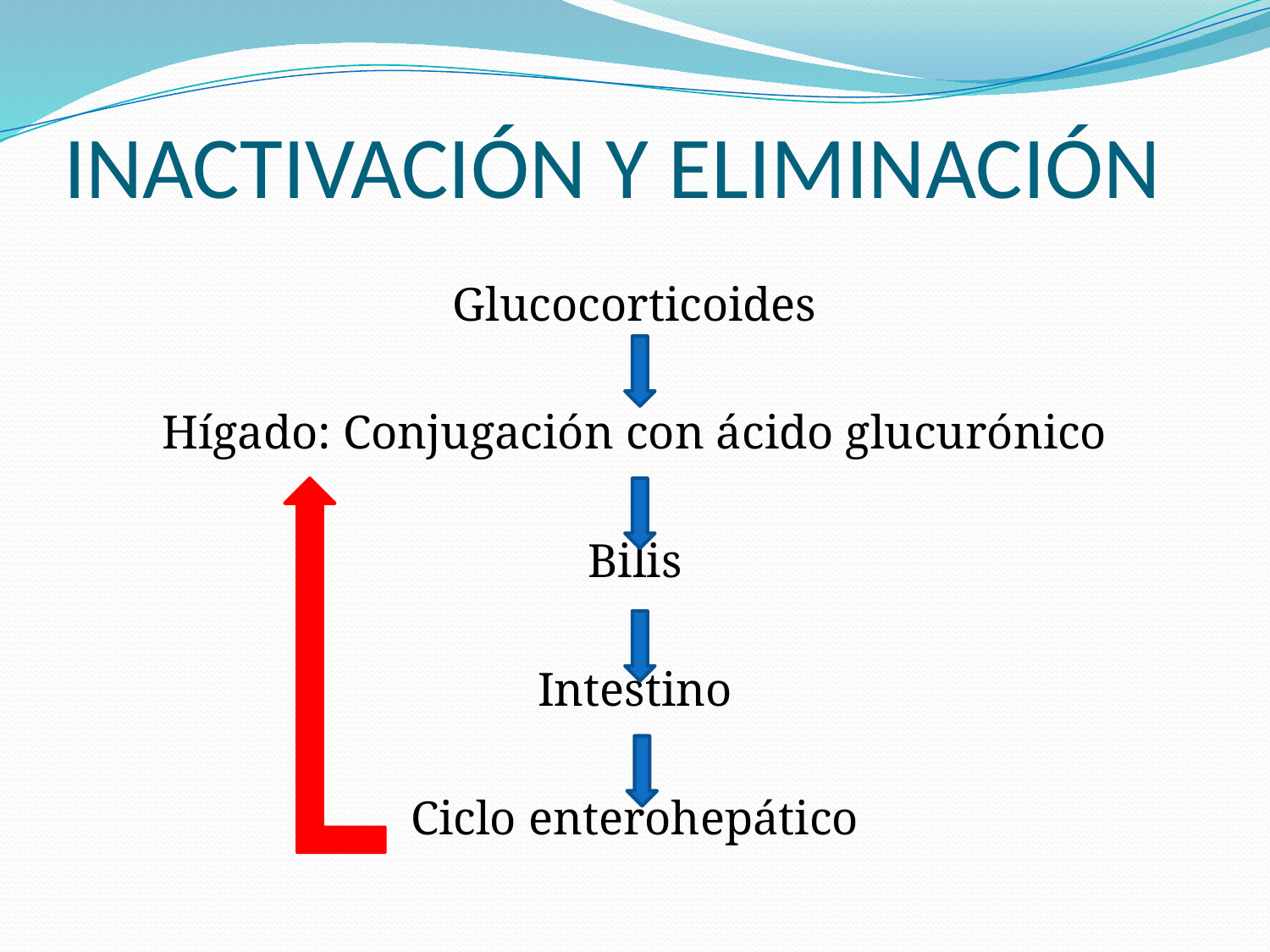

# INACTIVACIÓN Y ELIMINACIÓN
Glucocorticoides

Hígado: Conjugación con ácido glucurónico

Bilis

Intestino

Ciclo enterohepático